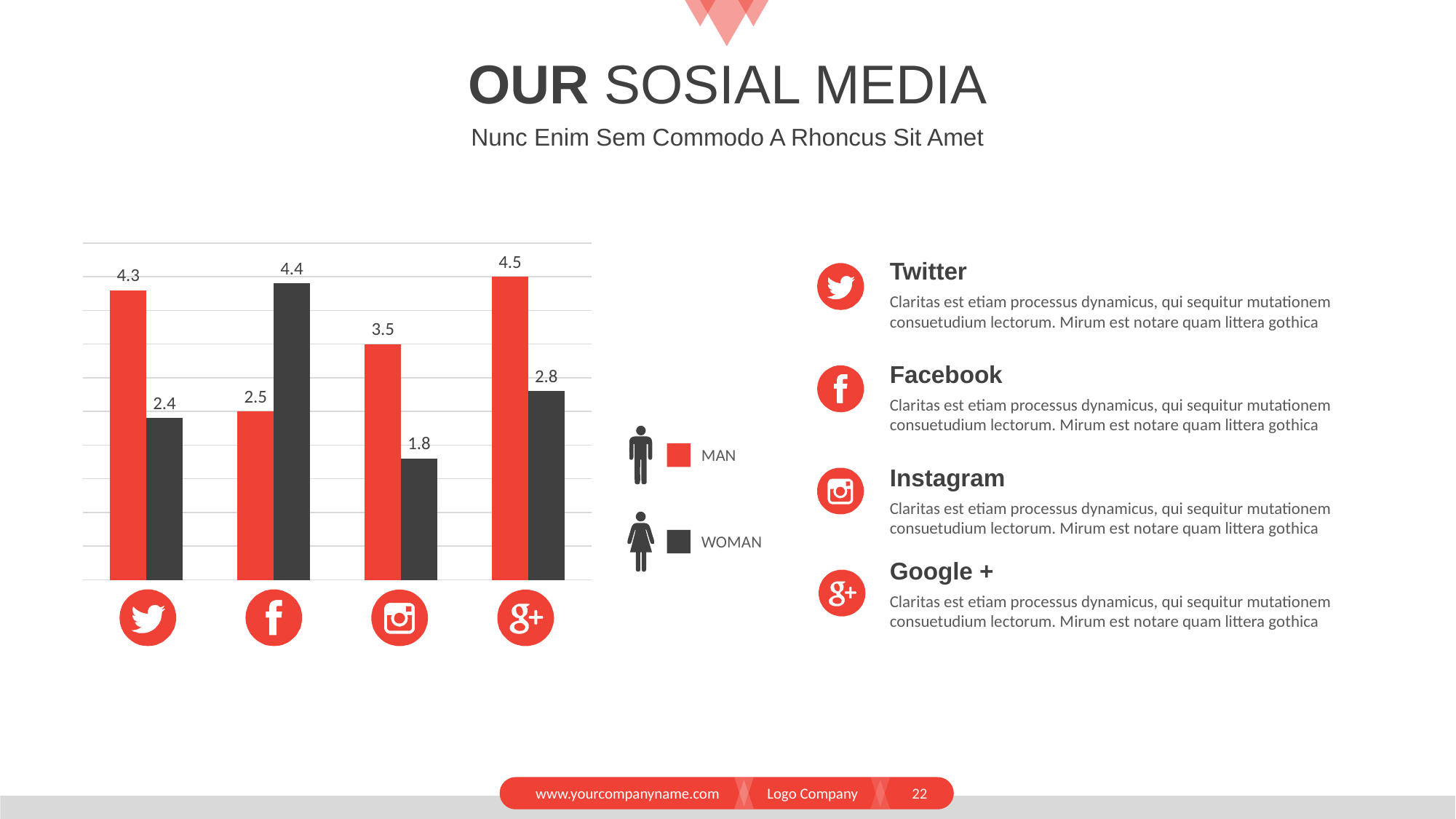

# OUR SOSIAL MEDIA
Nunc Enim Sem Commodo A Rhoncus Sit Amet

### Chart

| Category | Series 1 | Series 2 |
|---|---|---|
| twiter | 4.3 | 2.4 |
| facebook | 2.5 | 4.4 |
| intagram | 3.5 | 1.8 |
| google | 4.5 | 2.8 |
Twitter

Claritas est etiam processus dynamicus, qui sequitur mutationem consuetudium lectorum. Mirum est notare quam littera gothica
Facebook

Claritas est etiam processus dynamicus, qui sequitur mutationem consuetudium lectorum. Mirum est notare quam littera gothica

MAN

Instagram

Claritas est etiam processus dynamicus, qui sequitur mutationem consuetudium lectorum. Mirum est notare quam littera gothica

WOMAN

Google +

Claritas est etiam processus dynamicus, qui sequitur mutationem consuetudium lectorum. Mirum est notare quam littera gothica

22